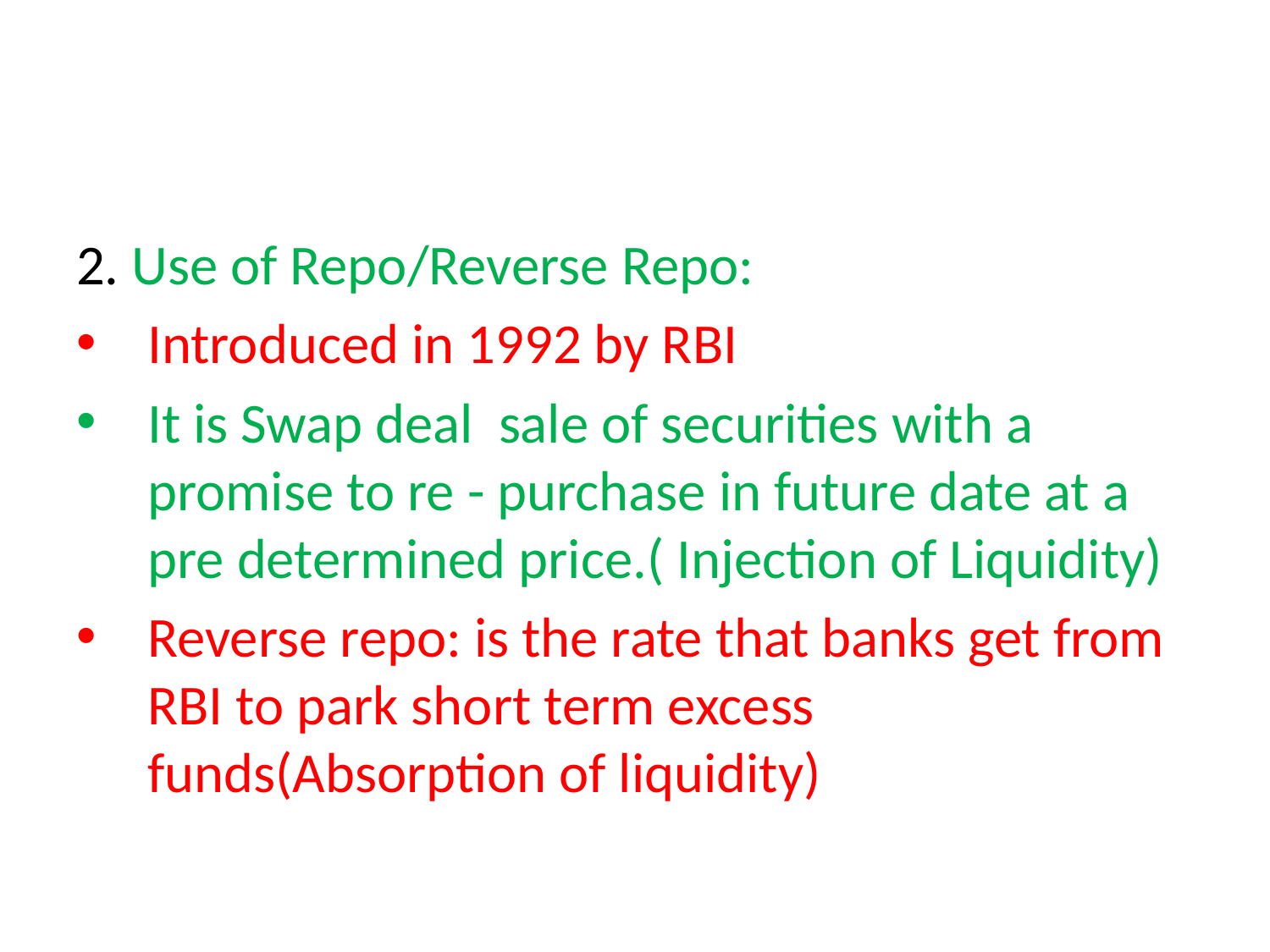

#
2. Use of Repo/Reverse Repo:
Introduced in 1992 by RBI
It is Swap deal  sale of securities with a promise to re - purchase in future date at a pre determined price.( Injection of Liquidity)
Reverse repo: is the rate that banks get from RBI to park short term excess funds(Absorption of liquidity)